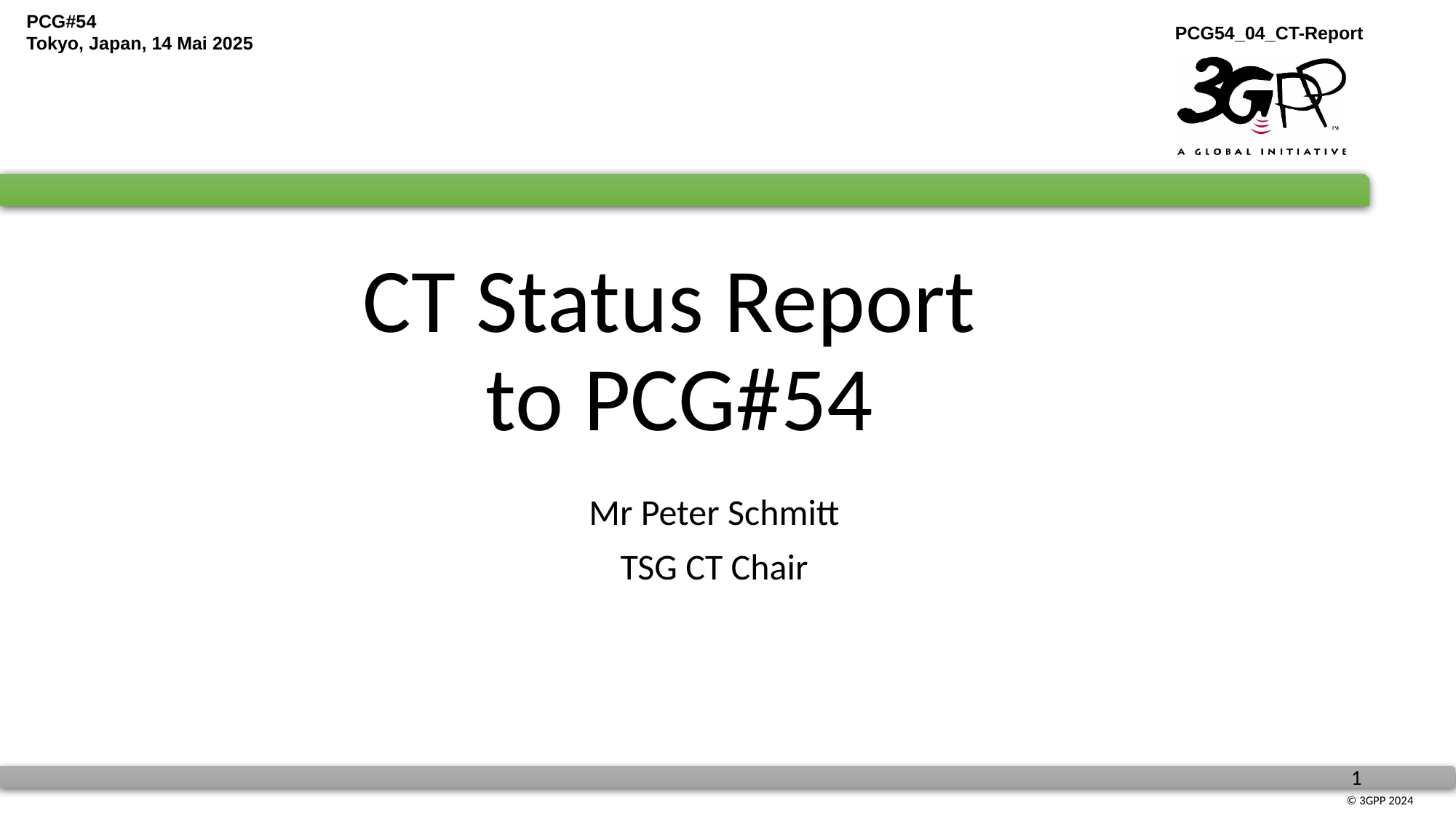

# CT Status Report to PCG#54
Mr Peter Schmitt
TSG CT Chair